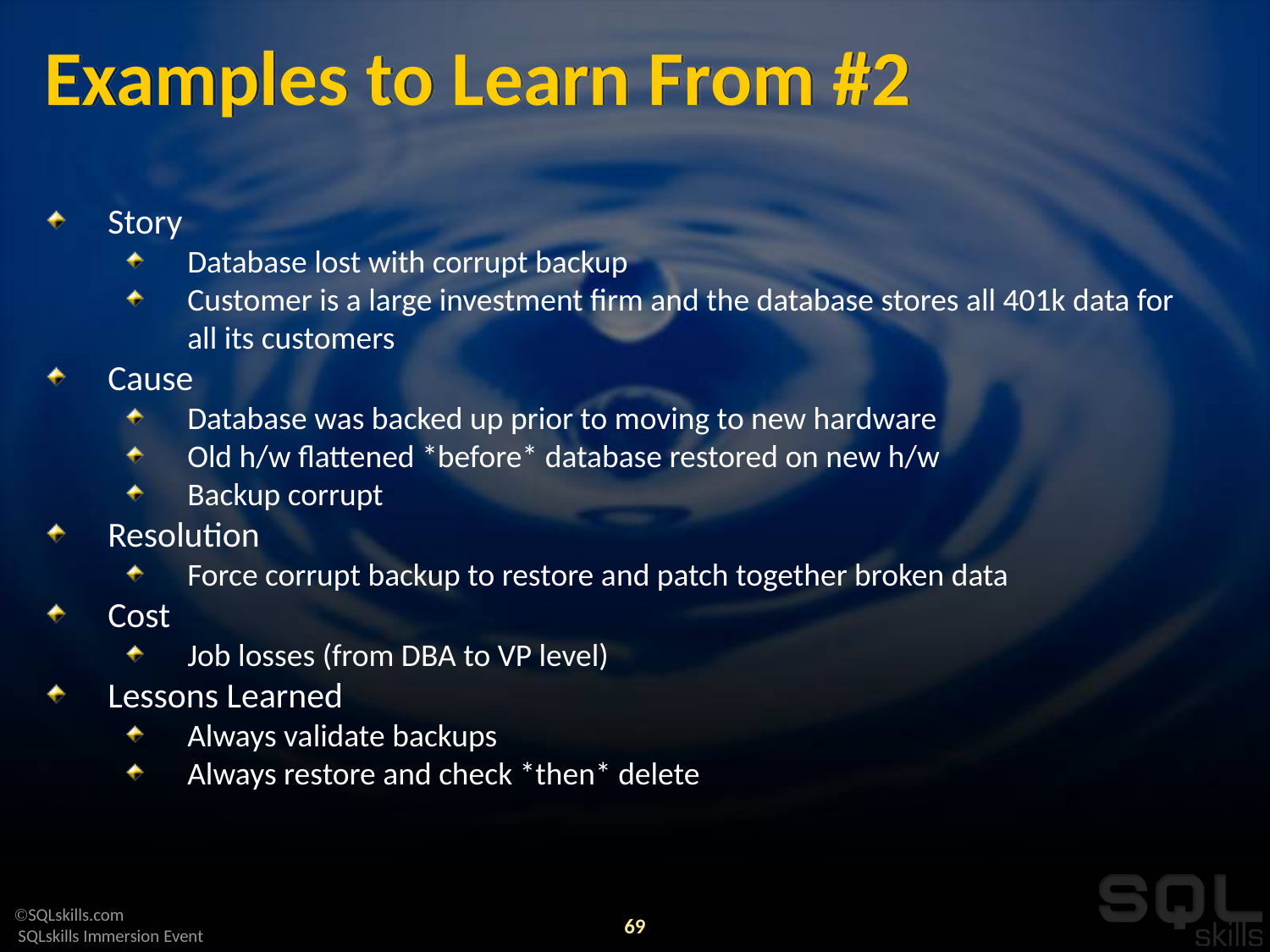

# Examples to Learn From #2
Story
Database lost with corrupt backup
Customer is a large investment firm and the database stores all 401k data for all its customers
Cause
Database was backed up prior to moving to new hardware
Old h/w flattened *before* database restored on new h/w
Backup corrupt
Resolution
Force corrupt backup to restore and patch together broken data
Cost
Job losses (from DBA to VP level)
Lessons Learned
Always validate backups
Always restore and check *then* delete
69